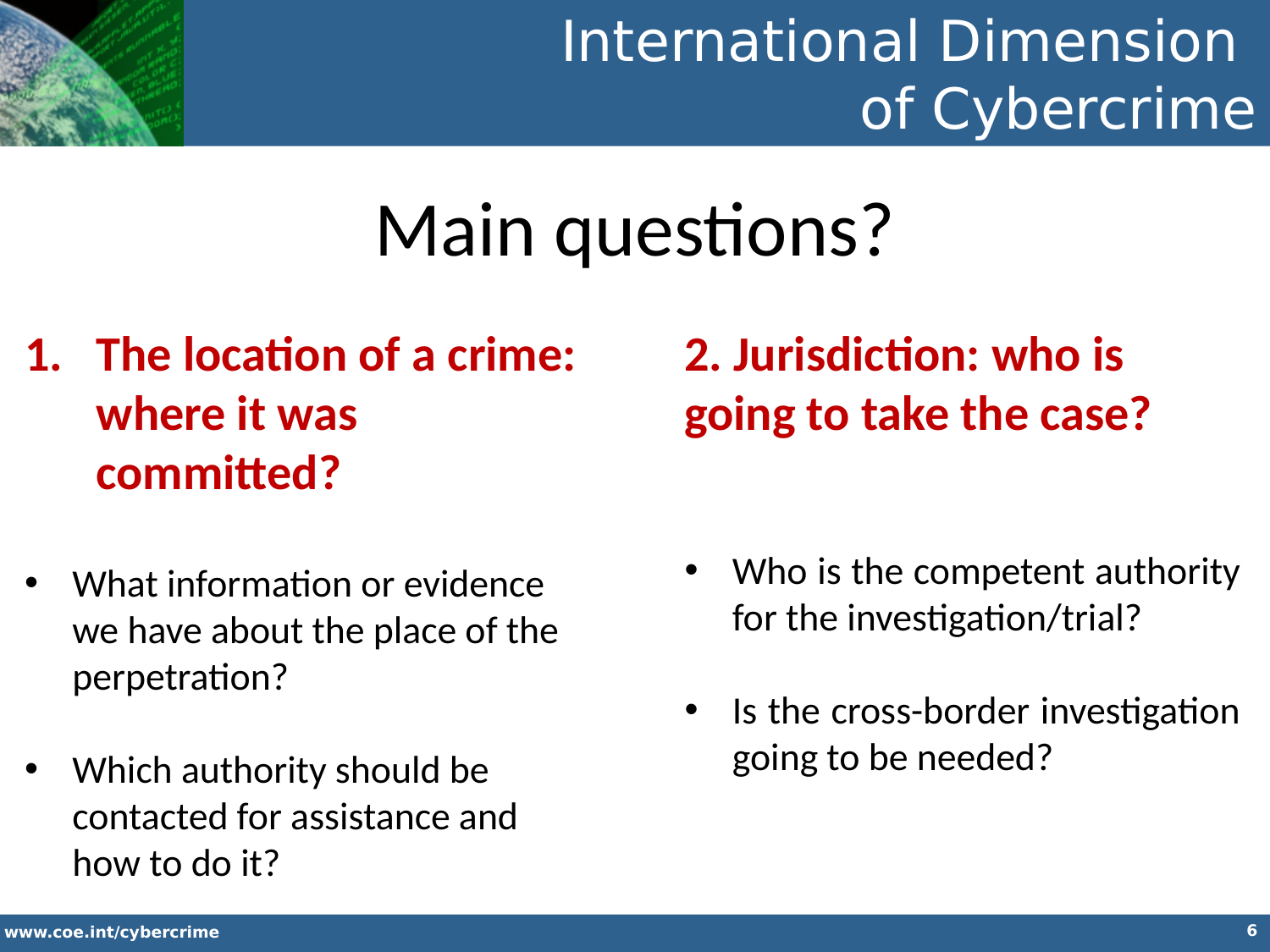

International Dimension
of Cybercrime
Main questions?
The location of a crime: where it was  committed?

What information or evidence we have about the place of the perpetration?

Which authority should be contacted for assistance and how to do it?
2. Jurisdiction: who is going to take the case?

Who is the competent authority for the investigation/trial?

Is the cross-border investigation going to be needed?
6